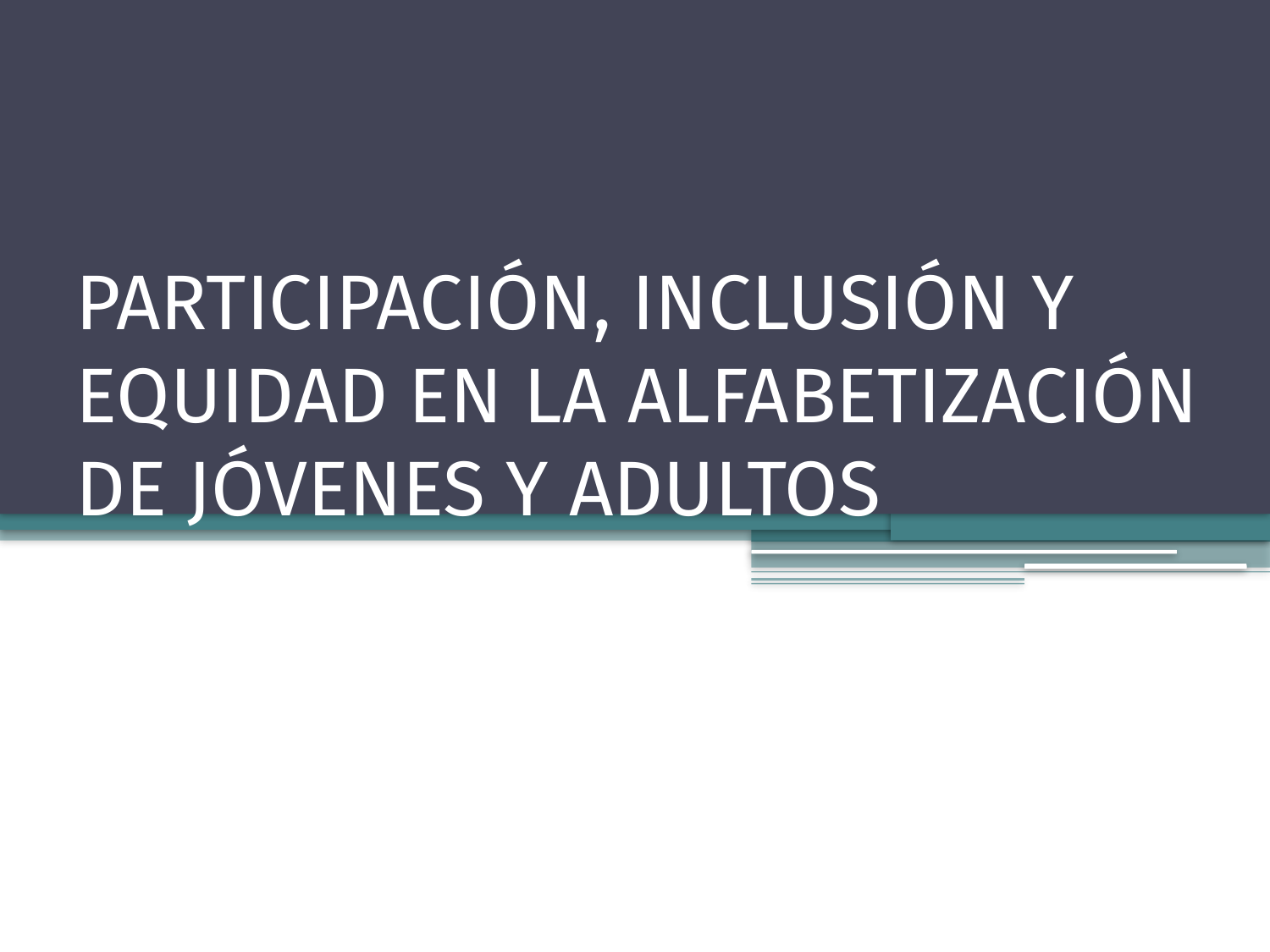

# PARTICIPACIÓN, INCLUSIÓN Y EQUIDAD EN LA ALFABETIZACIÓN DE JÓVENES Y ADULTOS